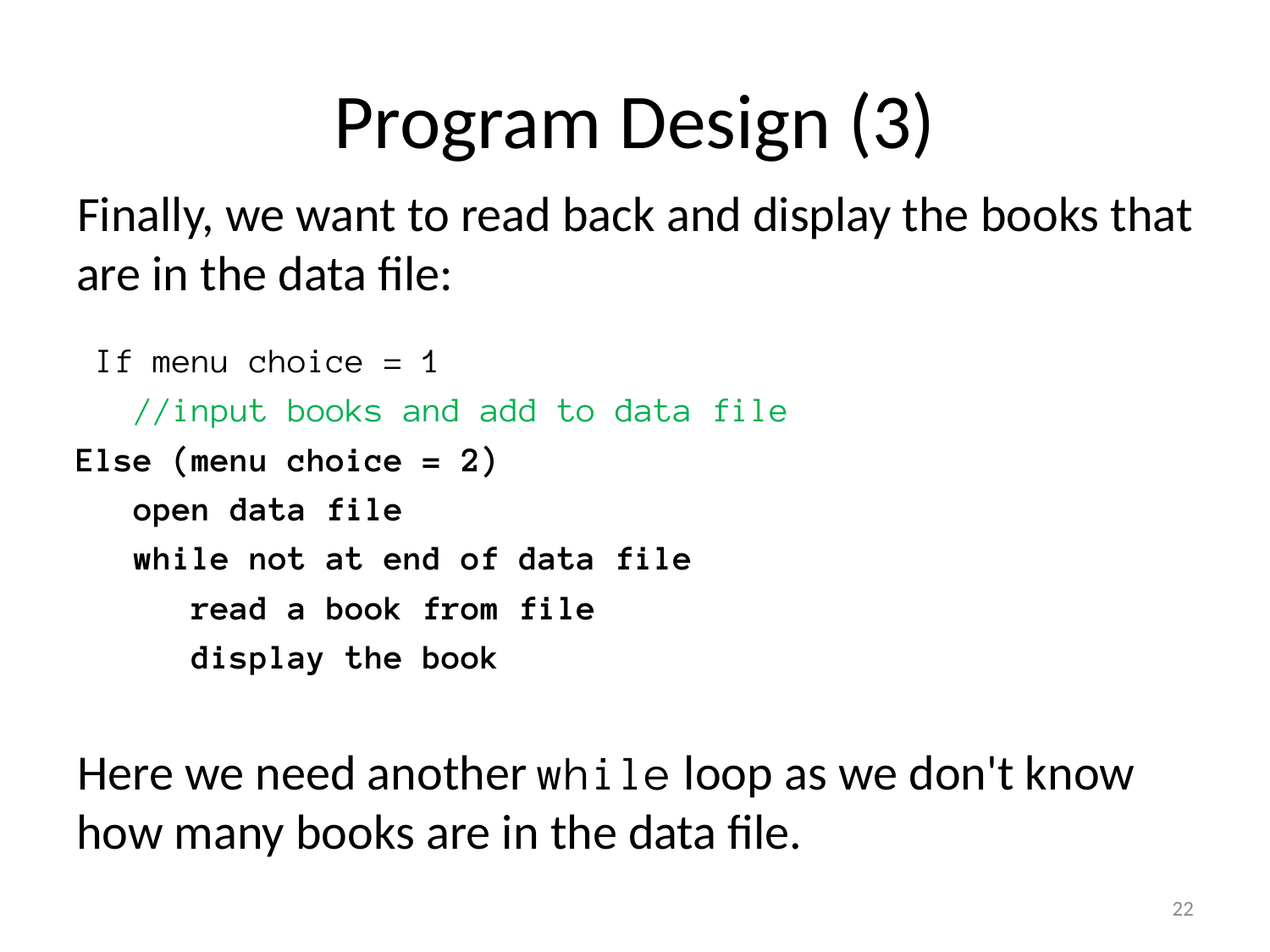

# Program Design (3)
Finally, we want to read back and display the books that are in the data file:

 If menu choice = 1
   //input books and add to data file
Else (menu choice = 2)
   open data file
   while not at end of data file
      read a book from file
      display the book

Here we need another while loop as we don't know how many books are in the data file.

22